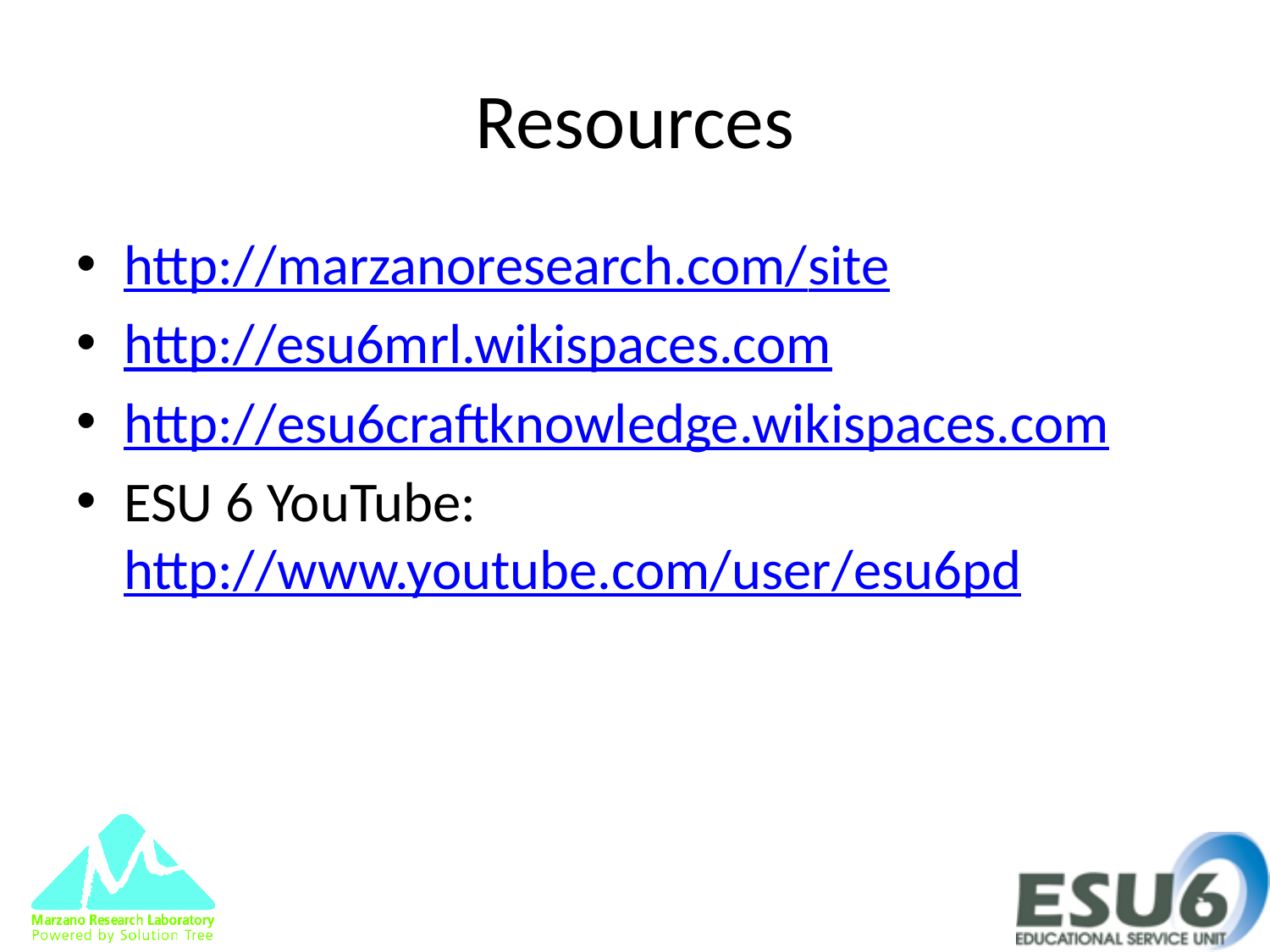

# Resources
http://marzanoresearch.com/site
http://esu6mrl.wikispaces.com
http://esu6craftknowledge.wikispaces.com
ESU 6 YouTube: http://www.youtube.com/user/esu6pd